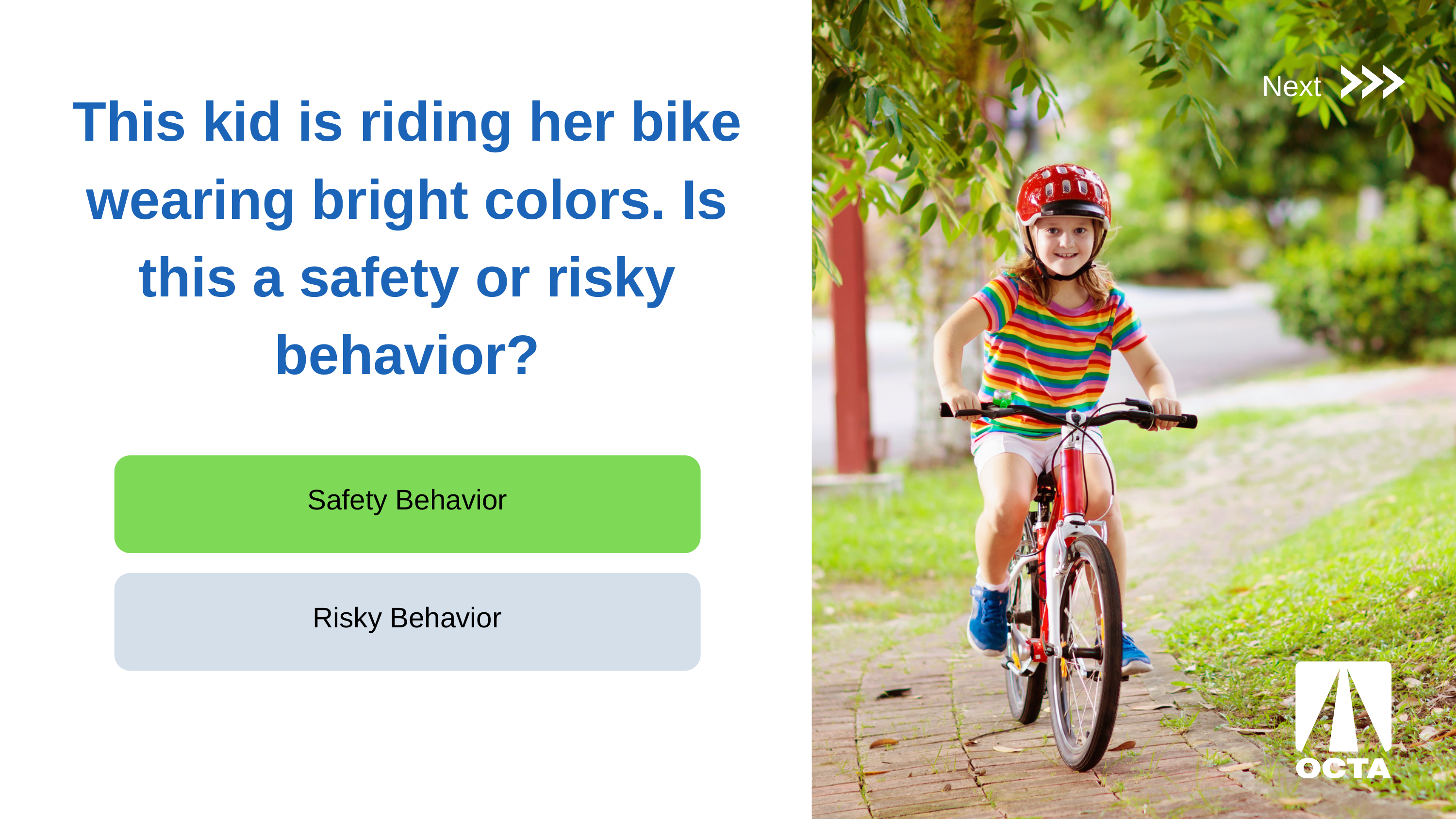

Next
This kid is riding her bike wearing bright colors. Is this a safety or risky behavior?

Safety Behavior

Risky Behavior